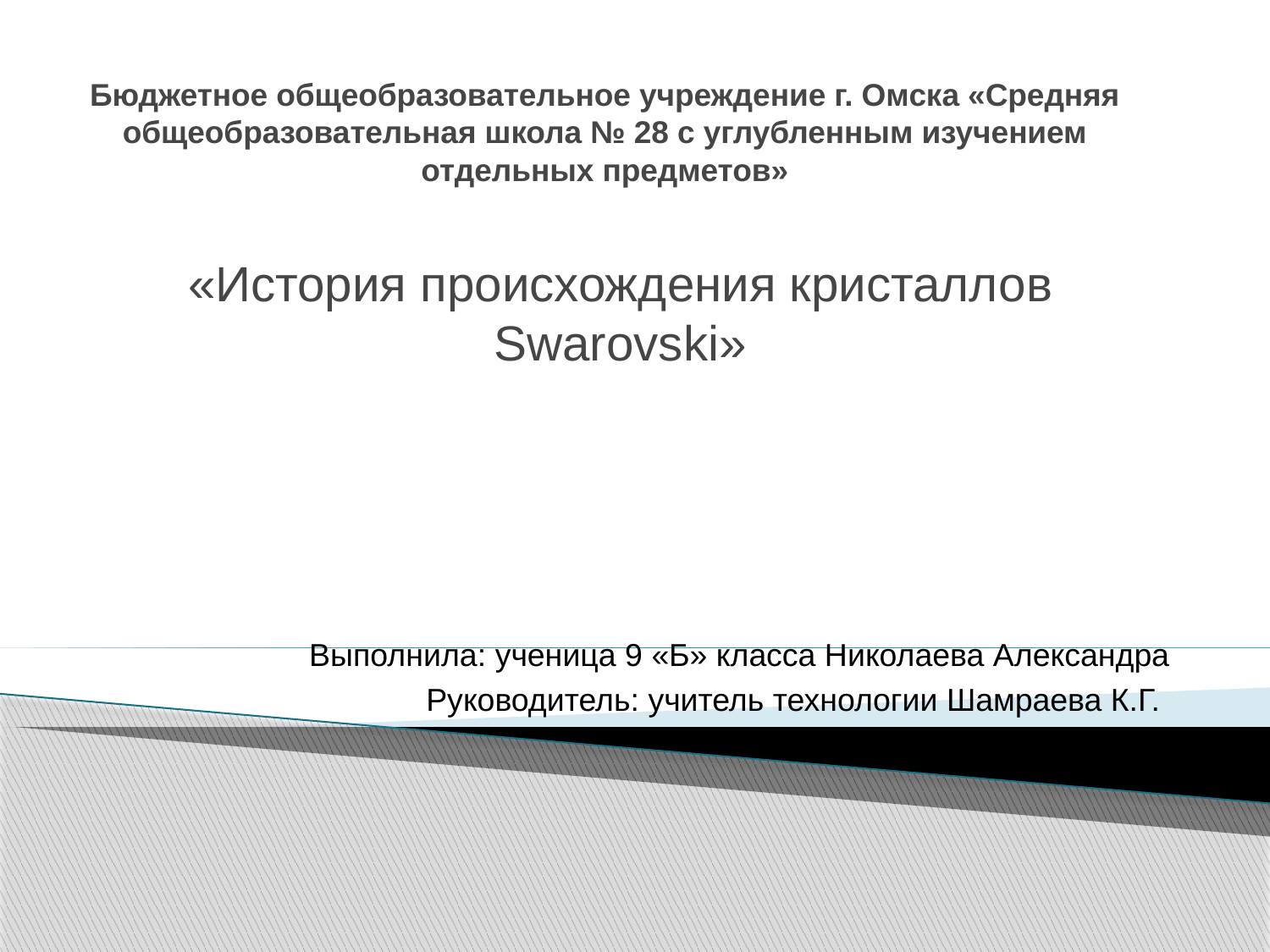

# Бюджетное общеобразовательное учреждение г. Омска «Средняя общеобразовательная школа № 28 с углубленным изучением отдельных предметов»
«История происхождения кристаллов Swarovski»

Выполнила: ученица 9 «Б» класса Николаева Александра
Руководитель: учитель технологии Шамраева К.Г.